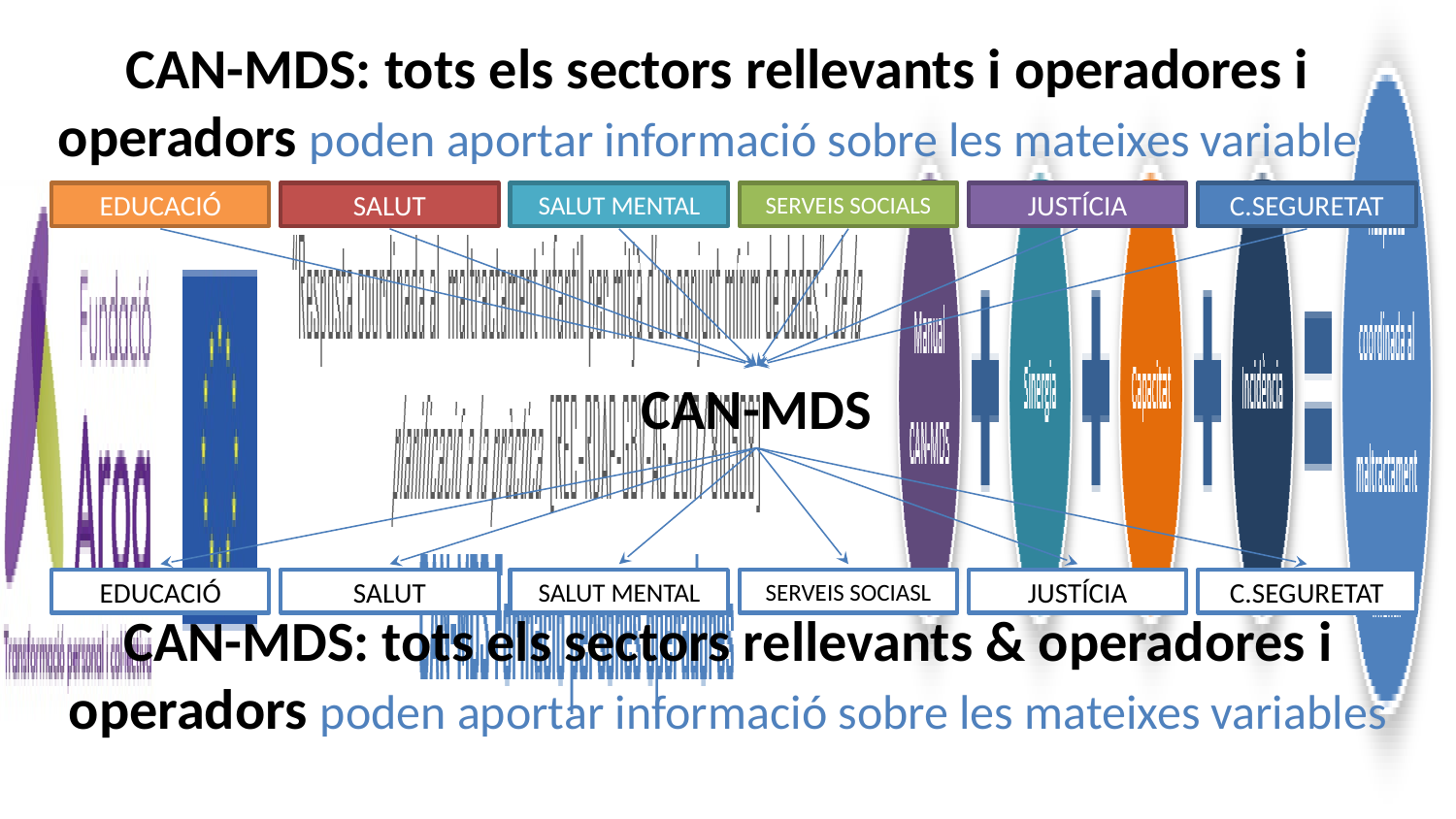

# CAN-MDS: tots els sectors rellevants i operadores i operadors poden aportar informació sobre les mateixes variables
EDUCACIÓ
SALUT
SALUT MENTAL
SERVEIS SOCIALS
JUSTÍCIA
C.SEGURETAT
CAN-MDS
EDUCACIÓ
SALUT
SALUT MENTAL
SERVEIS SOCIASL
JUSTÍCIA
C.SEGURETAT
CAN-MDS: tots els sectors rellevants & operadores i operadors poden aportar informació sobre les mateixes variables